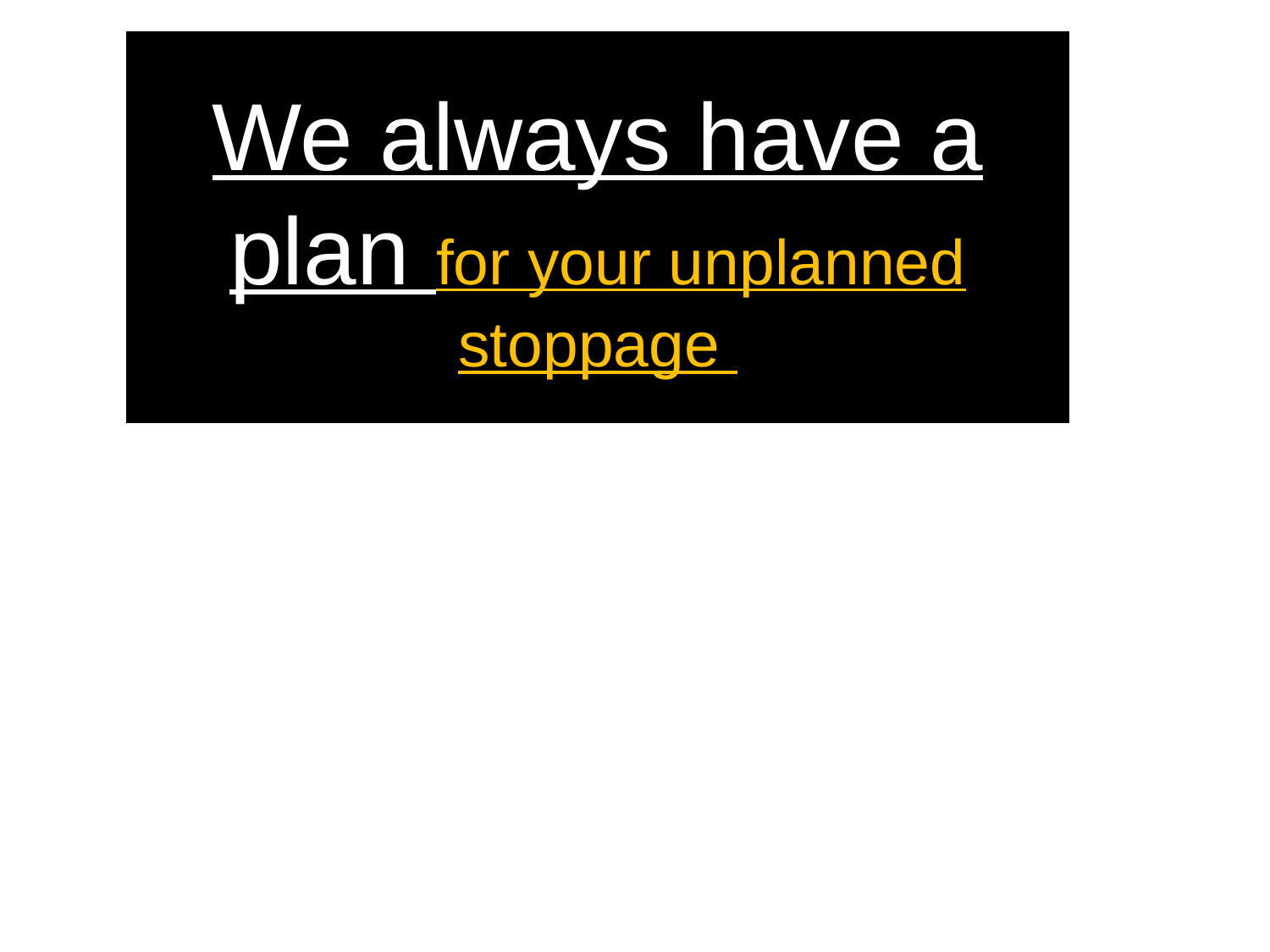

We always have a plan for your unplanned stoppage